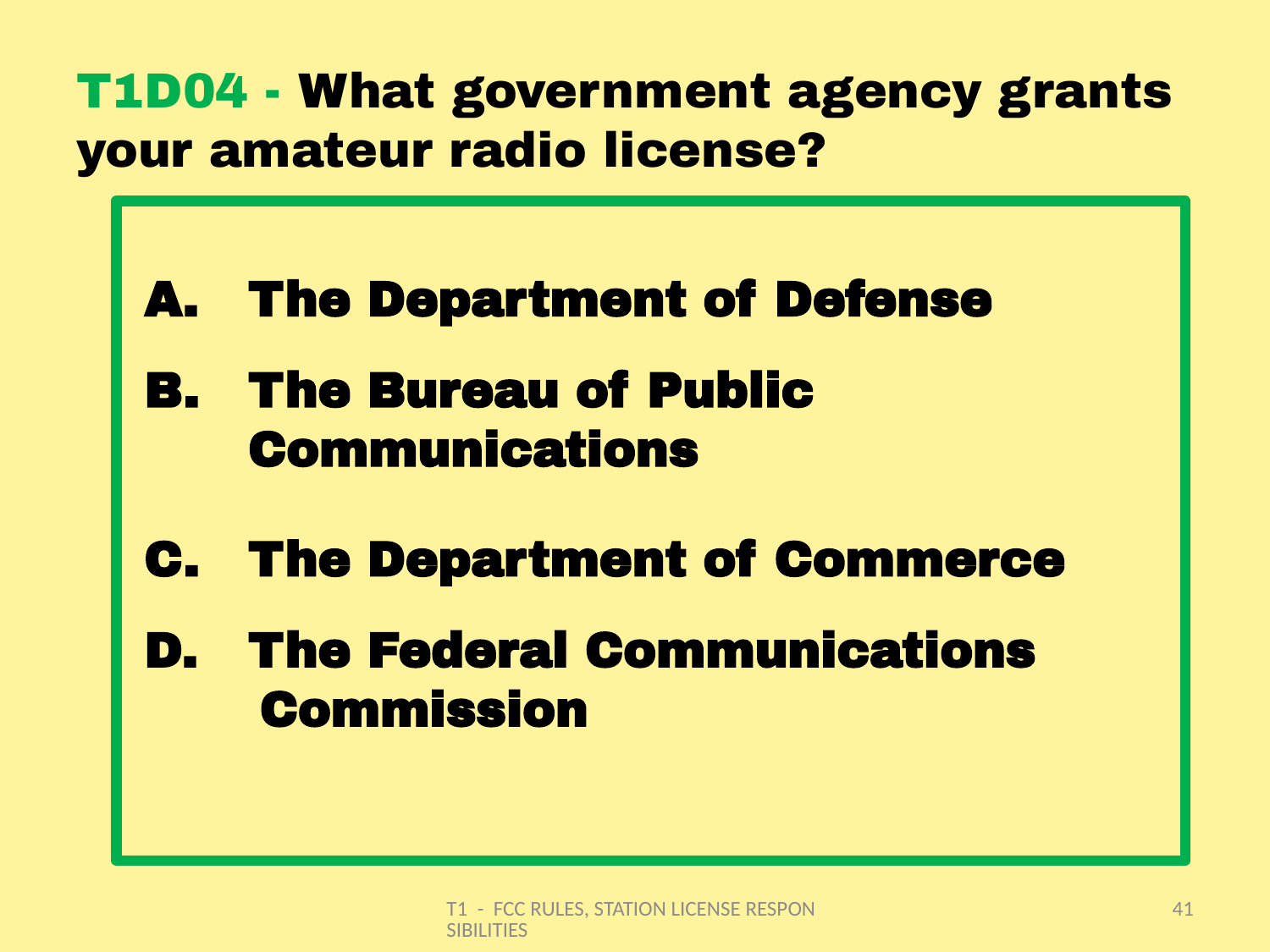

# T1D04 - What government agency grants your amateur radio license?

The Department of Defense

The Bureau of Public Communications

The Department of Commerce

The Federal Communications
       Commission

T1  -  FCC RULES, STATION LICENSE RESPONSIBILITIES
41